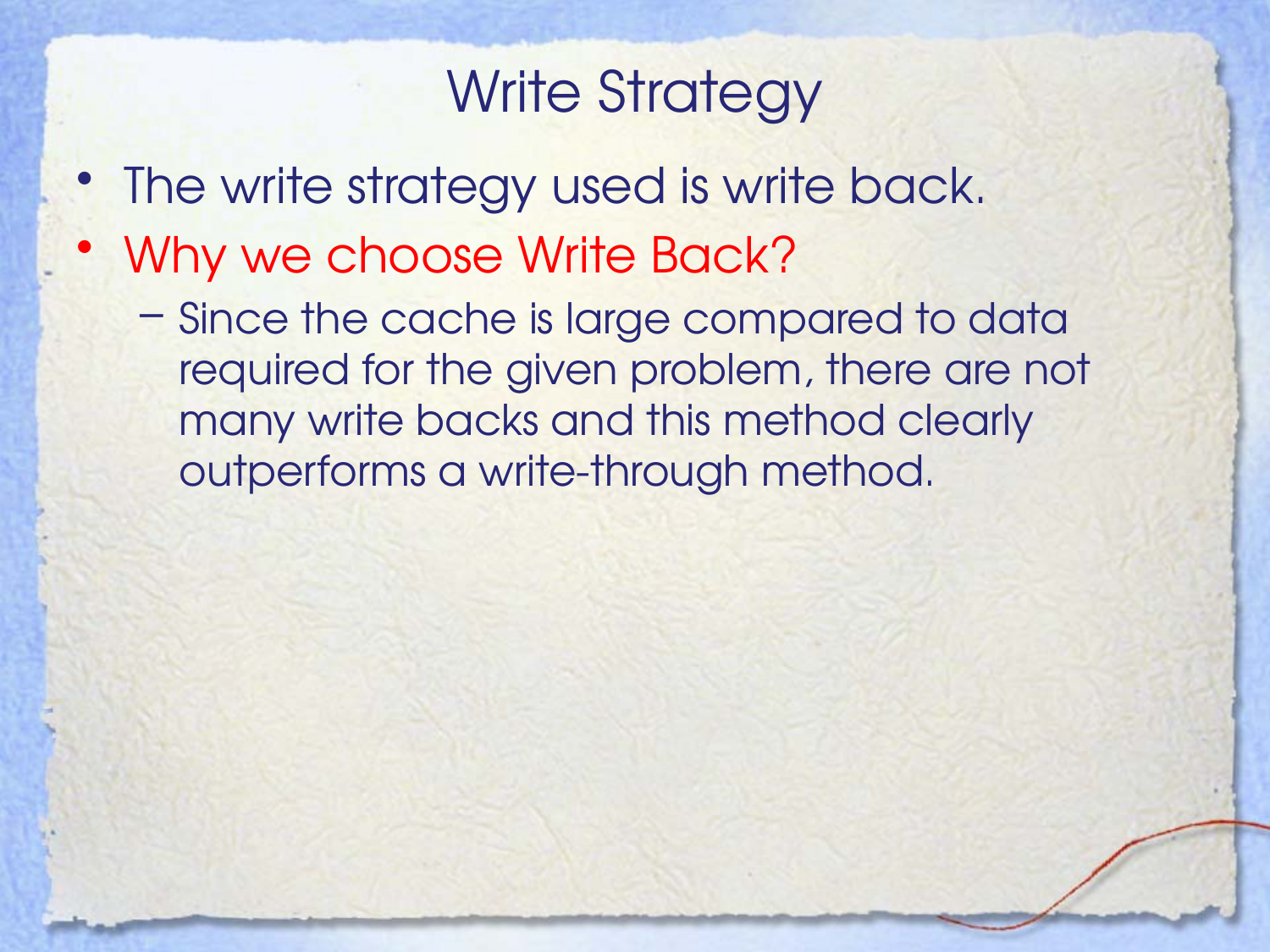

# Write Strategy
The write strategy used is write back.
Why we choose Write Back?
Since the cache is large compared to data required for the given problem, there are not many write backs and this method clearly outperforms a write-through method.